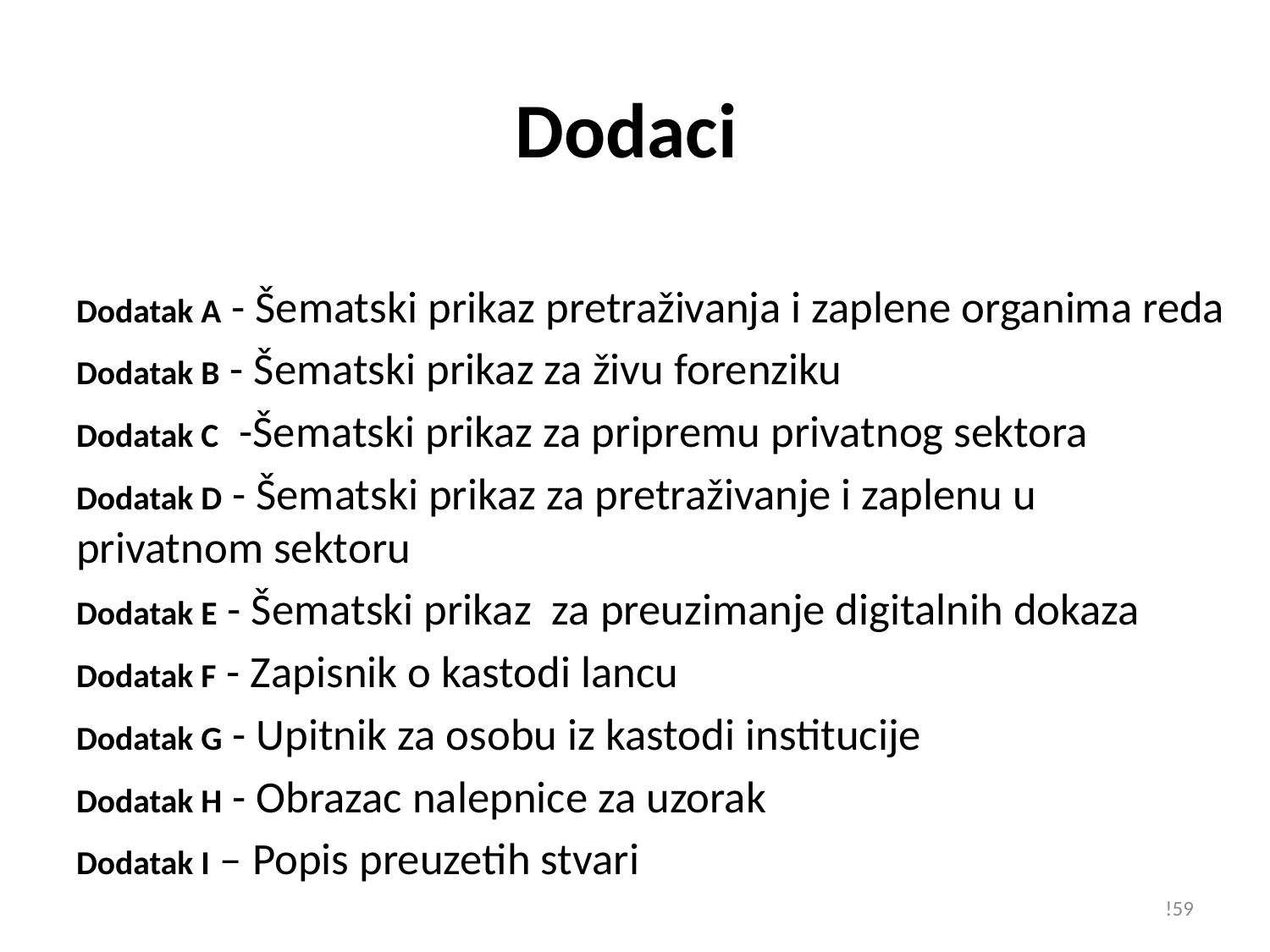

# Dodaci
Dodatak A - Šematski prikaz pretraživanja i zaplene organima reda
Dodatak B - Šematski prikaz za živu forenziku
Dodatak C  -Šematski prikaz za pripremu privatnog sektora
Dodatak D - Šematski prikaz za pretraživanje i zaplenu u privatnom sektoru
Dodatak E - Šematski prikaz  za preuzimanje digitalnih dokaza
Dodatak F - Zapisnik o kastodi lancu
Dodatak G - Upitnik za osobu iz kastodi institucije
Dodatak H - Obrazac nalepnice za uzorak
Dodatak I – Popis preuzetih stvari

!59